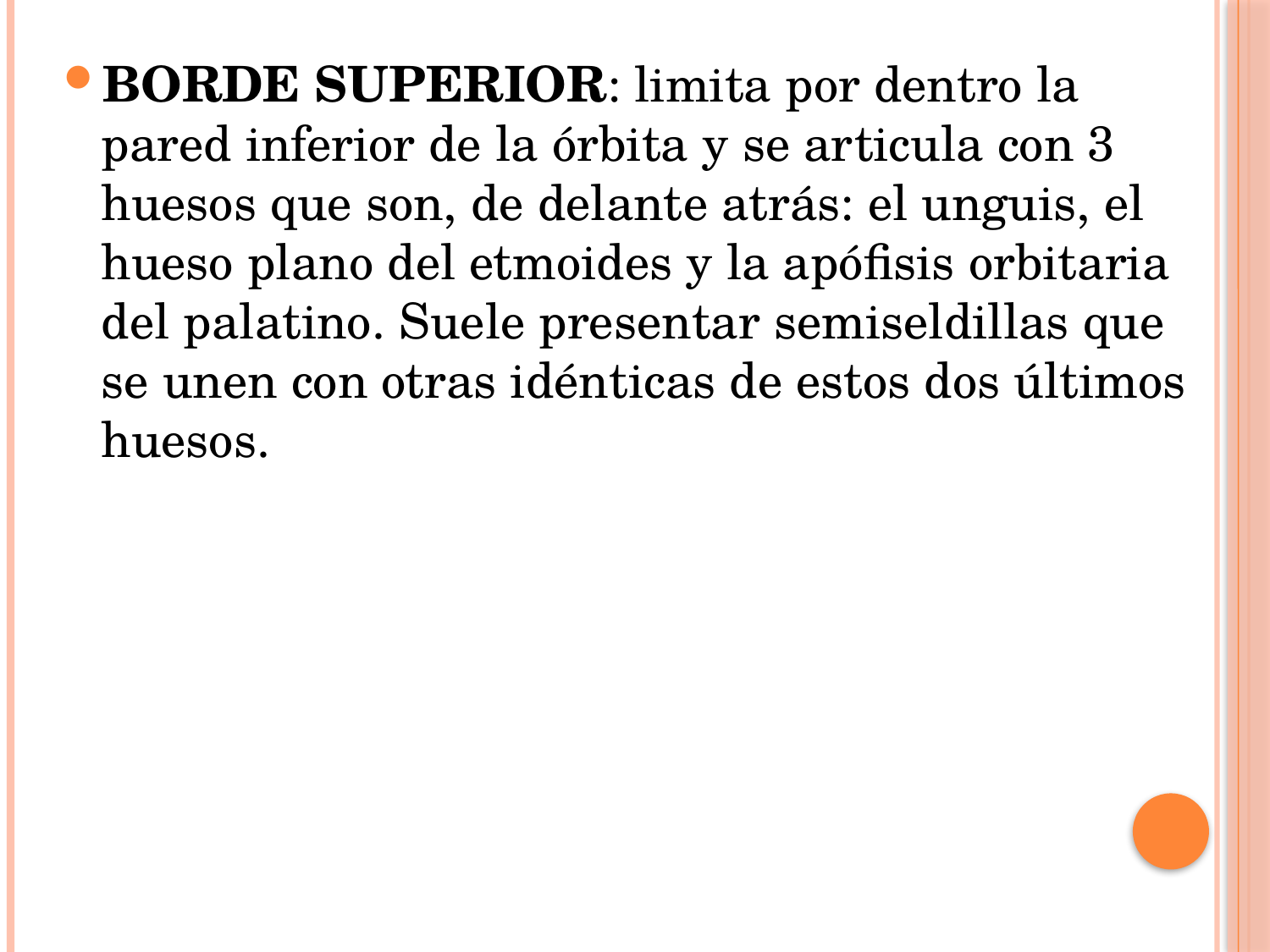

BORDE SUPERIOR: limita por dentro la pared inferior de la órbita y se articula con 3 huesos que son, de delante atrás: el unguis, el hueso plano del etmoides y la apófisis orbitaria del palatino. Suele presentar semiseldillas que se unen con otras idénticas de estos dos últimos huesos.